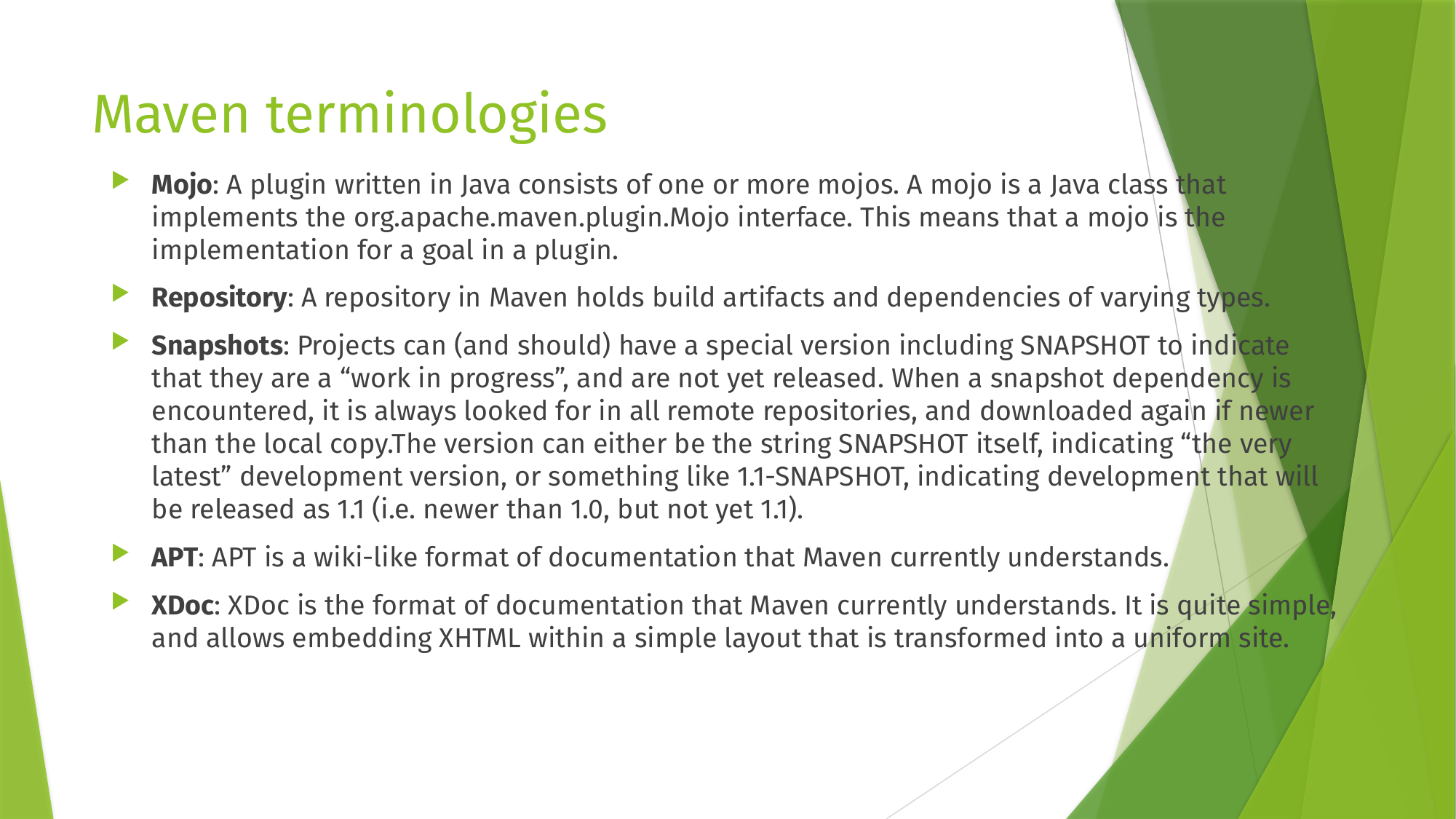

# Maven terminologies
Mojo: A plugin written in Java consists of one or more mojos. A mojo is a Java class that implements the org.apache.maven.plugin.Mojo interface. This means that a mojo is the implementation for a goal in a plugin.
Repository: A repository in Maven holds build artifacts and dependencies of varying types.
Snapshots: Projects can (and should) have a special version including SNAPSHOT to indicate that they are a “work in progress”, and are not yet released. When a snapshot dependency is encountered, it is always looked for in all remote repositories, and downloaded again if newer than the local copy.The version can either be the string SNAPSHOT itself, indicating “the very latest” development version, or something like 1.1-SNAPSHOT, indicating development that will be released as 1.1 (i.e. newer than 1.0, but not yet 1.1).
APT: APT is a wiki-like format of documentation that Maven currently understands.
XDoc: XDoc is the format of documentation that Maven currently understands. It is quite simple, and allows embedding XHTML within a simple layout that is transformed into a uniform site.